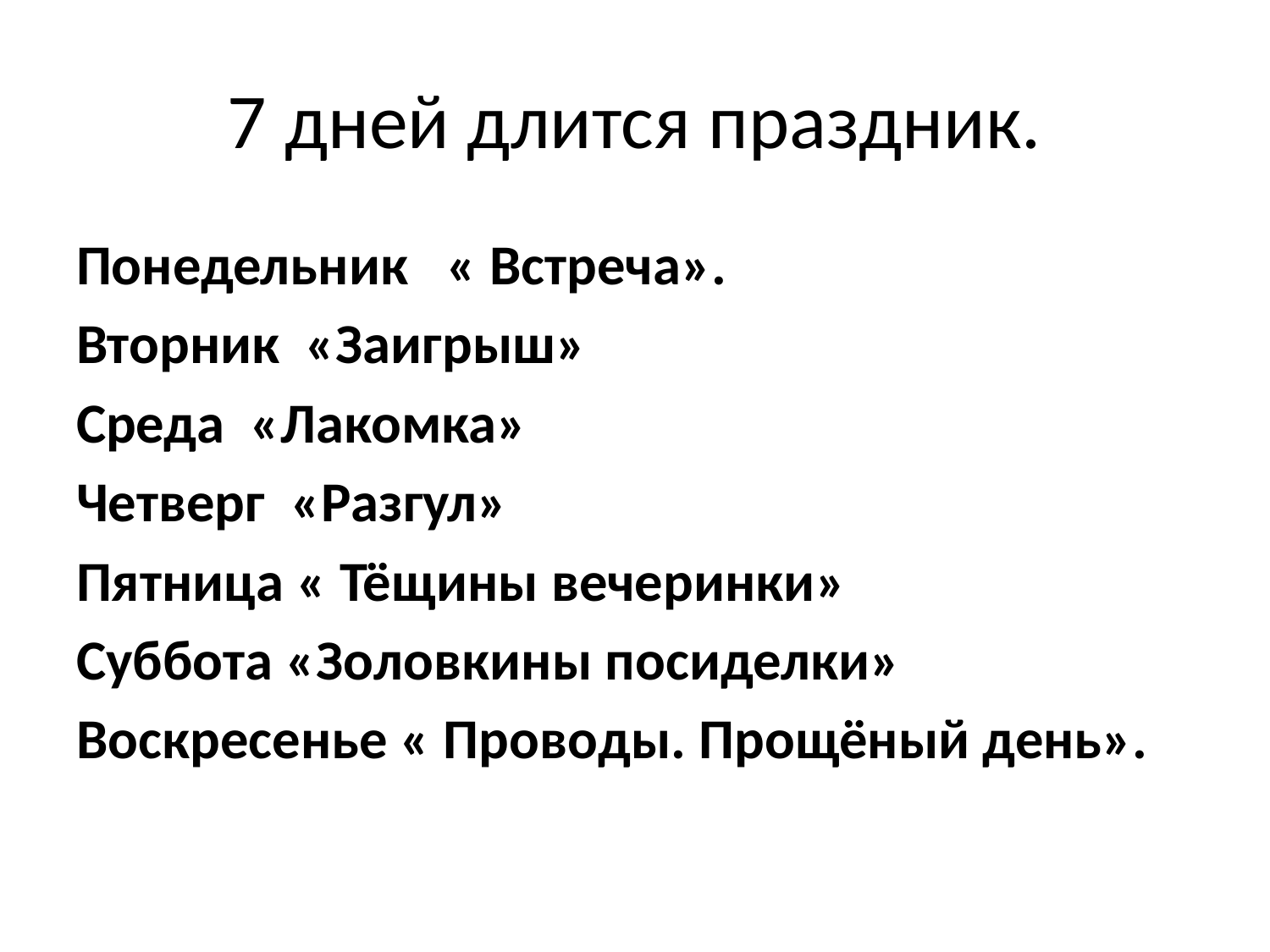

# 7 дней длится праздник.
Понедельник   « Встреча».
Вторник  «Заигрыш»
Среда  «Лакомка»
Четверг  «Разгул»
Пятница « Тёщины вечеринки»
Суббота «Золовкины посиделки»
Воскресенье « Проводы. Прощёный день».